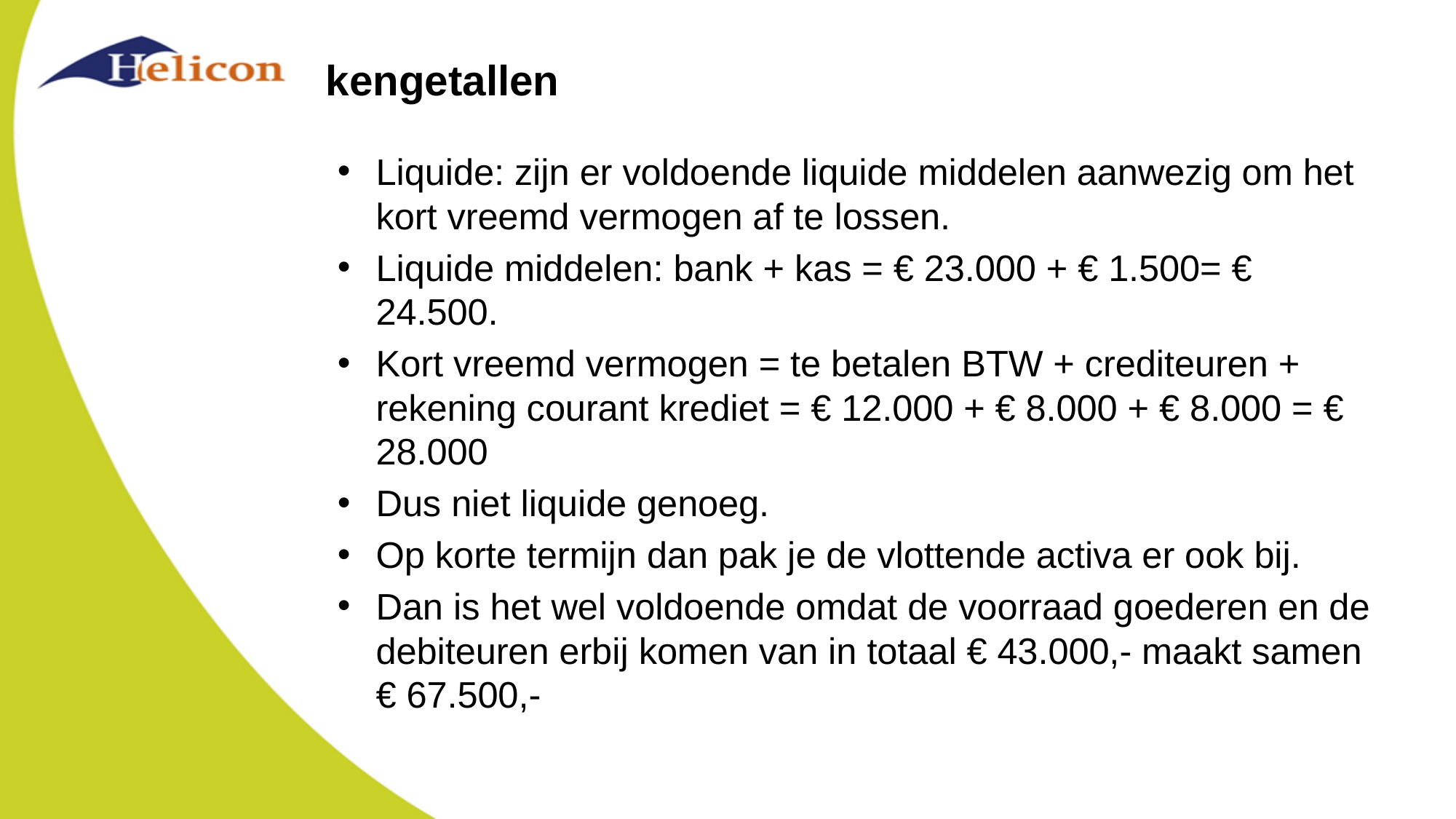

# kengetallen
Liquide: zijn er voldoende liquide middelen aanwezig om het kort vreemd vermogen af te lossen.
Liquide middelen: bank + kas = € 23.000 + € 1.500= € 24.500.
Kort vreemd vermogen = te betalen BTW + crediteuren + rekening courant krediet = € 12.000 + € 8.000 + € 8.000 = € 28.000
Dus niet liquide genoeg.
Op korte termijn dan pak je de vlottende activa er ook bij.
Dan is het wel voldoende omdat de voorraad goederen en de debiteuren erbij komen van in totaal € 43.000,- maakt samen € 67.500,-